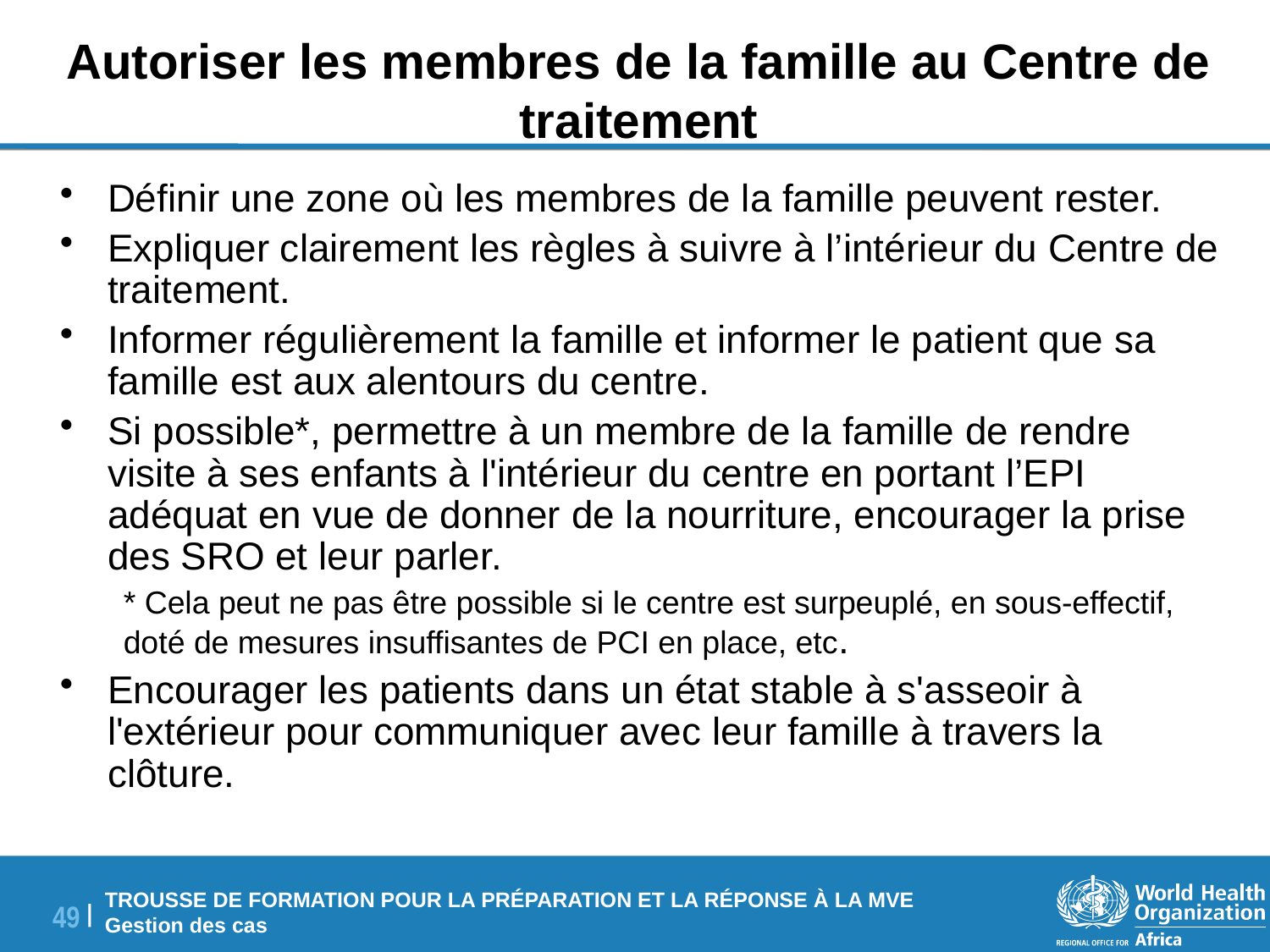

# Autoriser les membres de la famille au Centre de traitement
Définir une zone où les membres de la famille peuvent rester.
Expliquer clairement les règles à suivre à l’intérieur du Centre de traitement.
Informer régulièrement la famille et informer le patient que sa famille est aux alentours du centre.
Si possible*, permettre à un membre de la famille de rendre visite à ses enfants à l'intérieur du centre en portant l’EPI adéquat en vue de donner de la nourriture, encourager la prise des SRO et leur parler.
* Cela peut ne pas être possible si le centre est surpeuplé, en sous-effectif, doté de mesures insuffisantes de PCI en place, etc.
Encourager les patients dans un état stable à s'asseoir à l'extérieur pour communiquer avec leur famille à travers la clôture.